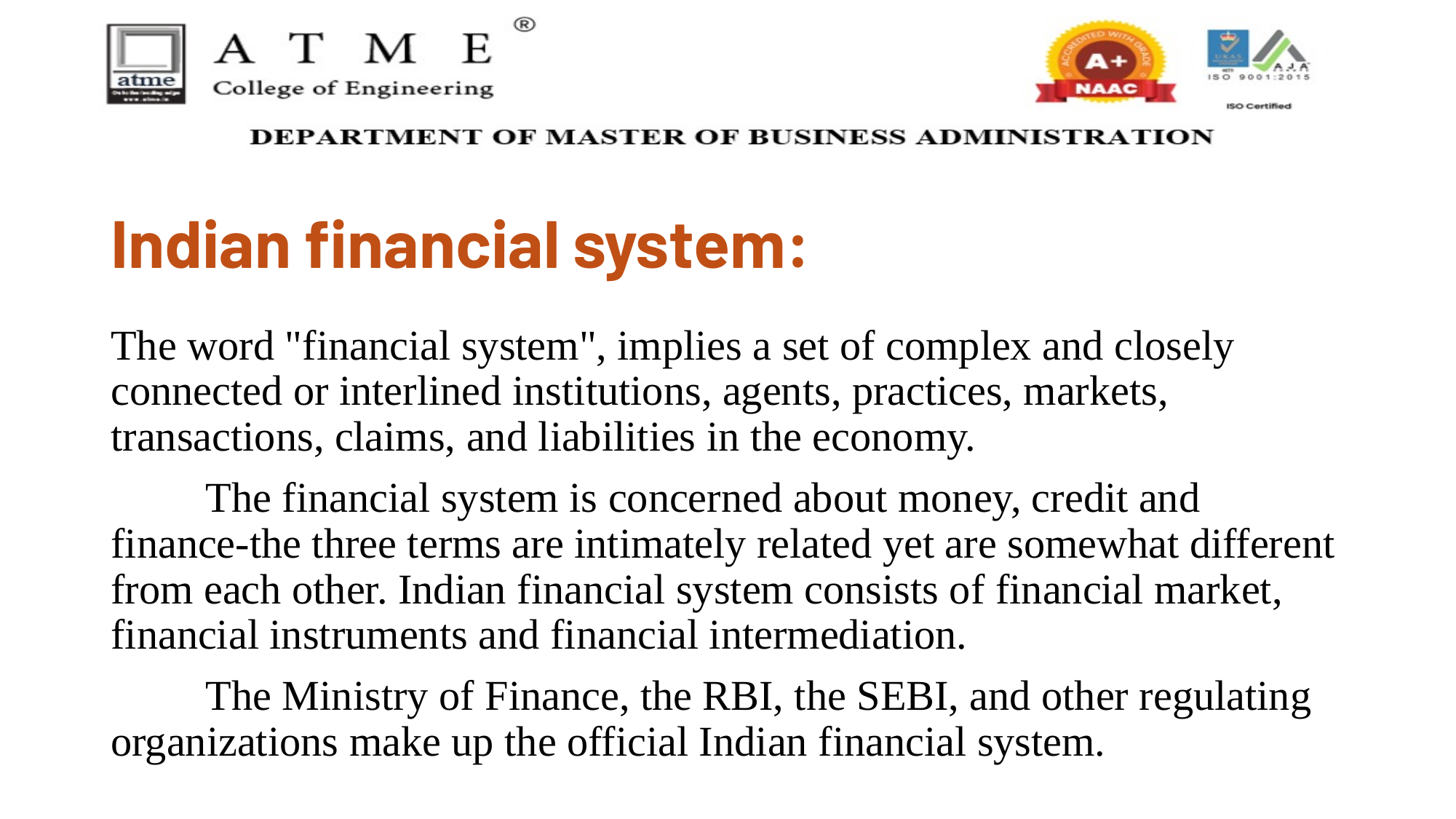

# Indian financial system:
The word "financial system", implies a set of complex and closely connected or interlined institutions, agents, practices, markets, transactions, claims, and liabilities in the economy.
         The financial system is concerned about money, credit and finance-the three terms are intimately related yet are somewhat different from each other. Indian financial system consists of financial market, financial instruments and financial intermediation.
         The Ministry of Finance, the RBI, the SEBI, and other regulating organizations make up the official Indian financial system.